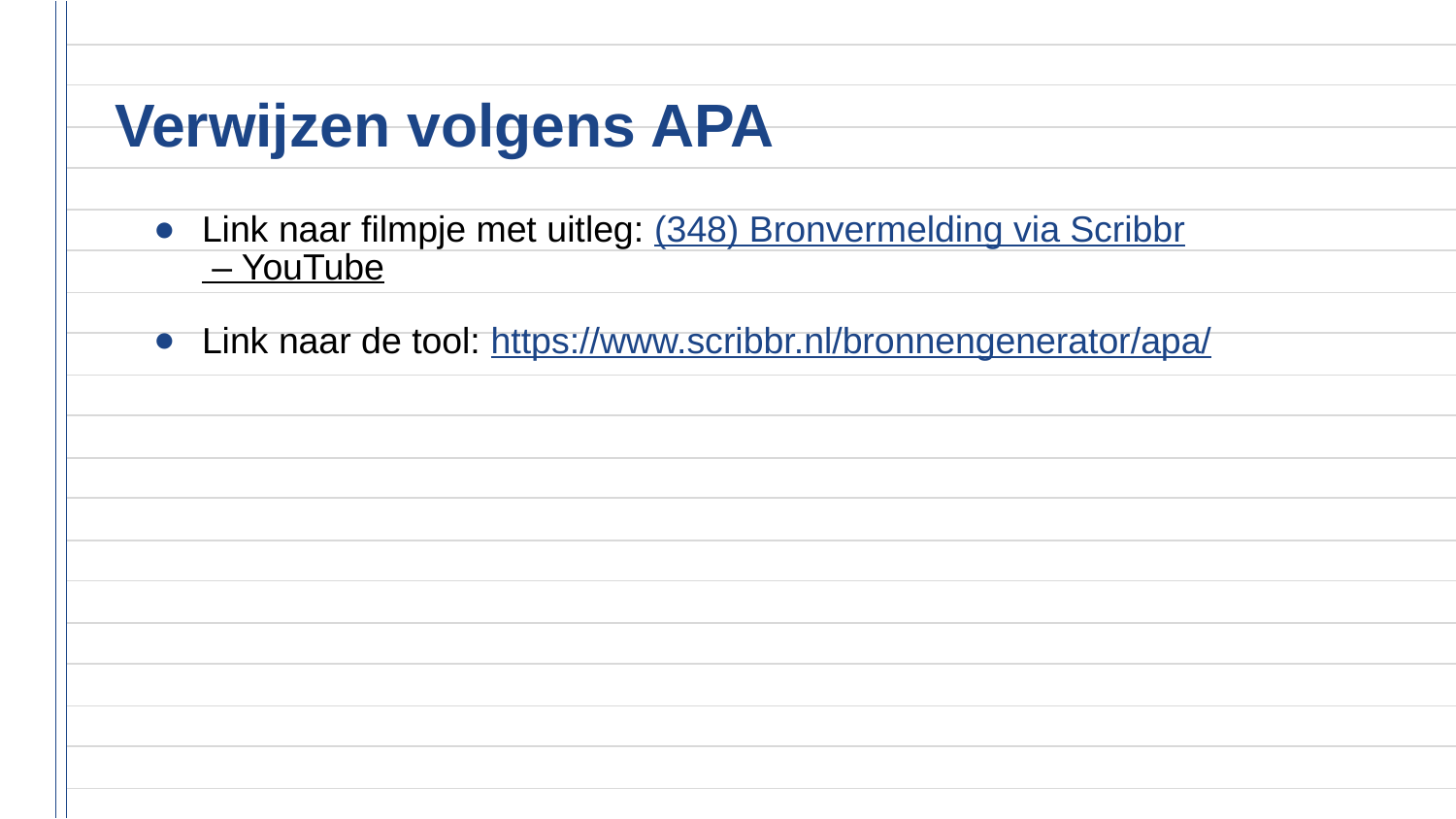

# Verwijzen volgens APA
Link naar filmpje met uitleg: (348) Bronvermelding via Scribbr – YouTube

Link naar de tool: https://www.scribbr.nl/bronnengenerator/apa/